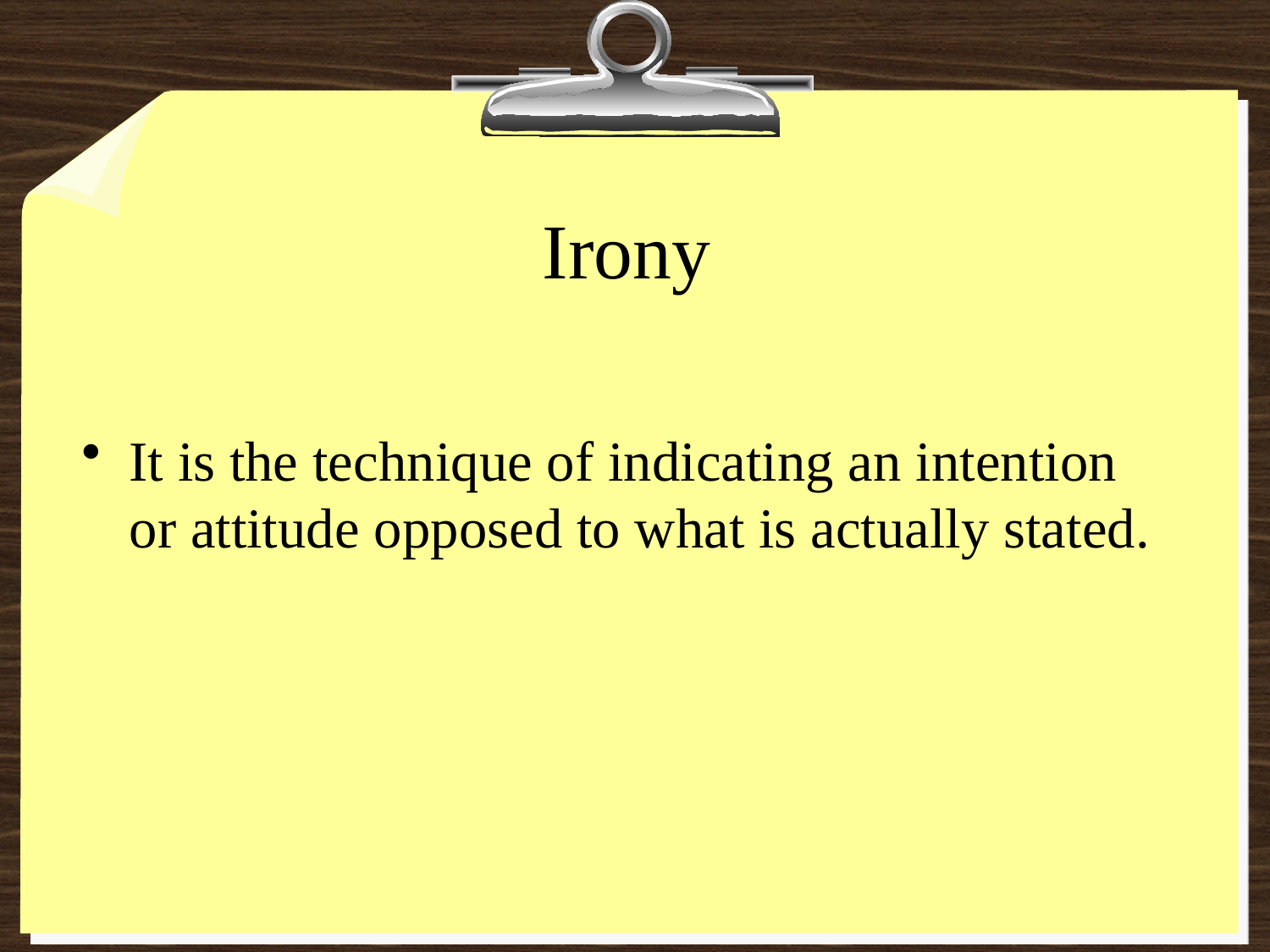

# Irony

It is the technique of indicating an intention or attitude opposed to what is actually stated.